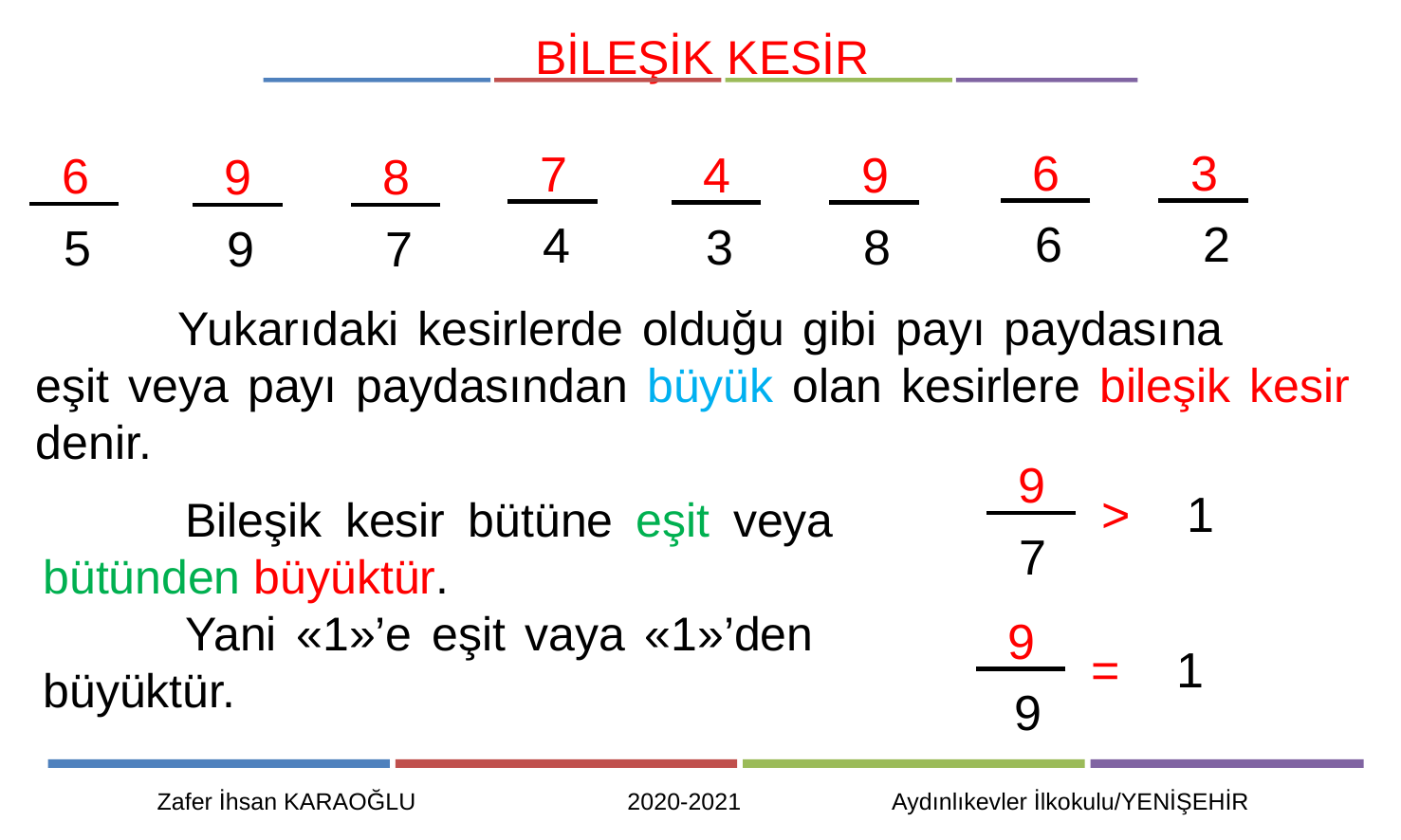

BİLEŞİK KESİR

3
2
6
6
7
4
4
3
9
8
6
5
9
9
8
7
	Yukarıdaki kesirlerde olduğu gibi payı paydasına 	eşit veya payı paydasından büyük olan kesirlere bileşik kesir denir.
9
1
>
7
	Bileşik kesir bütüne eşit veya bütünden büyüktür.
	Yani «1»’e eşit vaya «1»’den  büyüktür.
9
1
=
9

Zafer İhsan KARAOĞLU                                2020-2021                       Aydınlıkevler İlkokulu/YENİŞEHİR